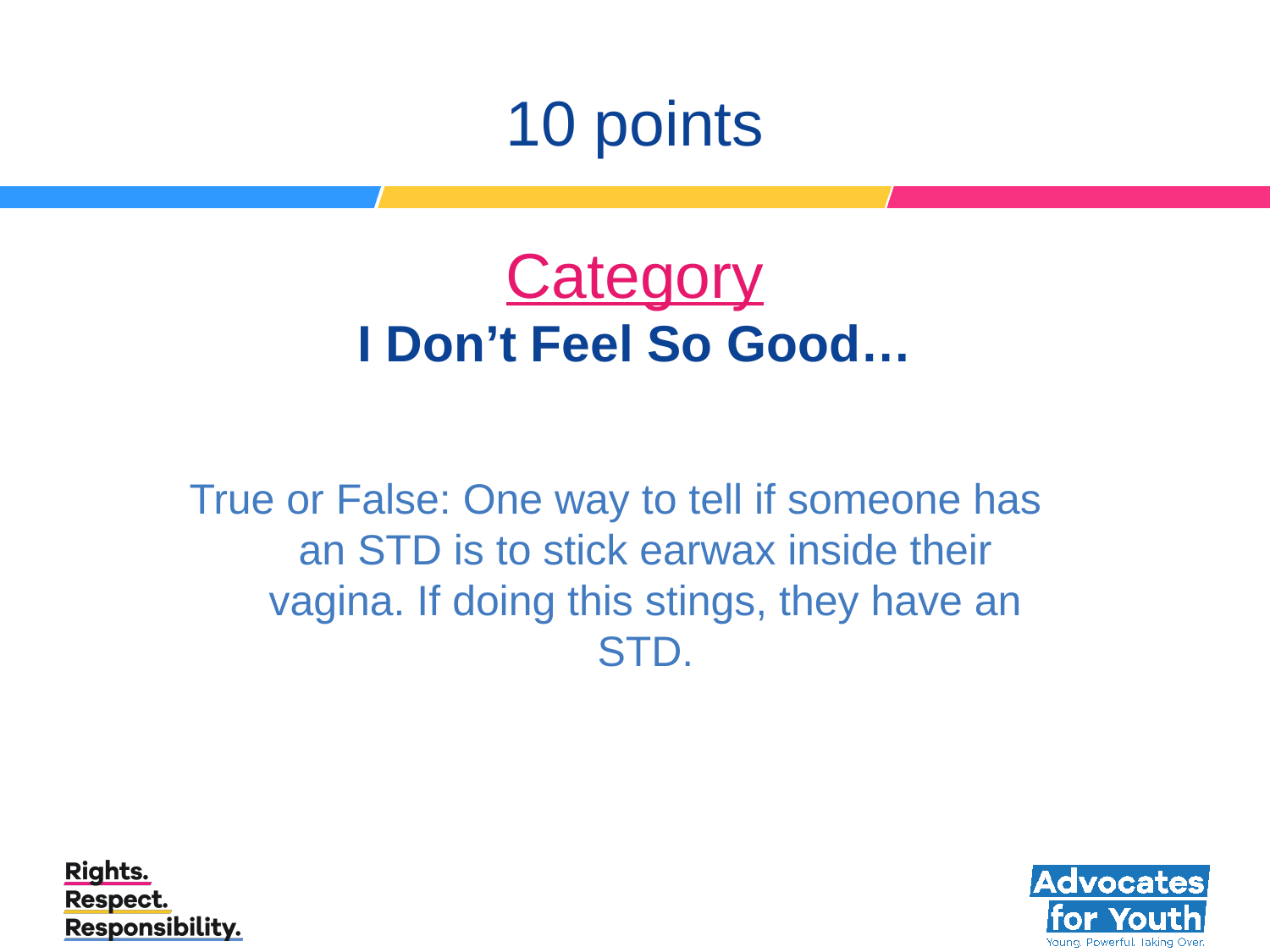

# 10 points Category I Don’t Feel So Good…
True or False: One way to tell if someone has an STD is to stick earwax inside their vagina. If doing this stings, they have an STD.